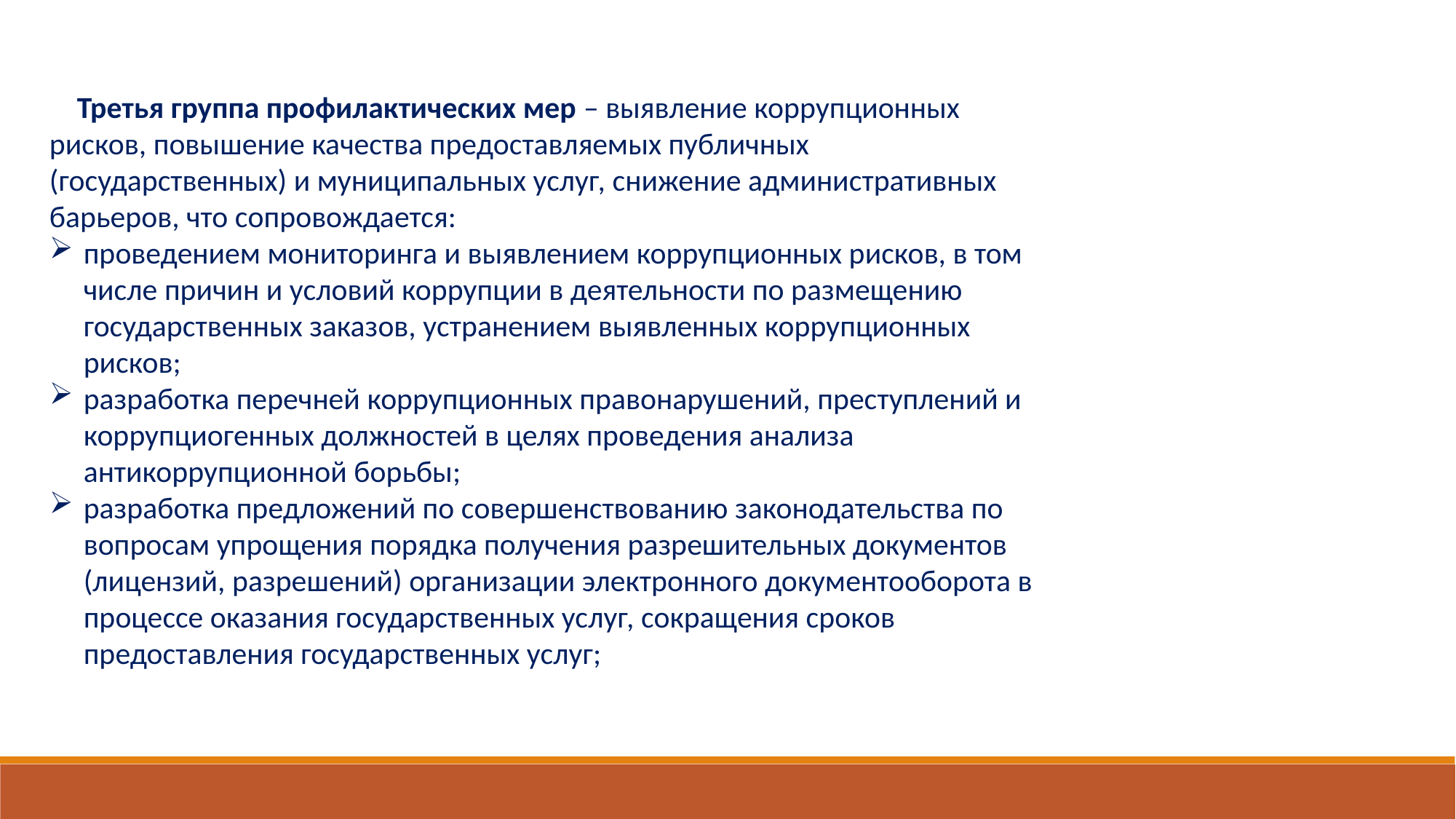

Третья группа профилактических мер – выявление коррупционных рисков, повышение качества предоставляемых публичных (государственных) и муниципальных услуг, снижение административных барьеров, что сопровождается:
проведением мониторинга и выявлением коррупционных рисков, в том числе причин и условий коррупции в деятельности по размещению государственных заказов, устранением выявленных коррупционных рисков;
разработка перечней коррупционных правонарушений, преступлений и коррупциогенных должностей в целях проведения анализа антикоррупционной борьбы;
разработка предложений по совершенствованию законодательства по вопросам упрощения порядка получения разрешительных документов (лицензий, разрешений) организации электронного документооборота в процессе оказания государственных услуг, сокращения сроков предоставления государственных услуг;